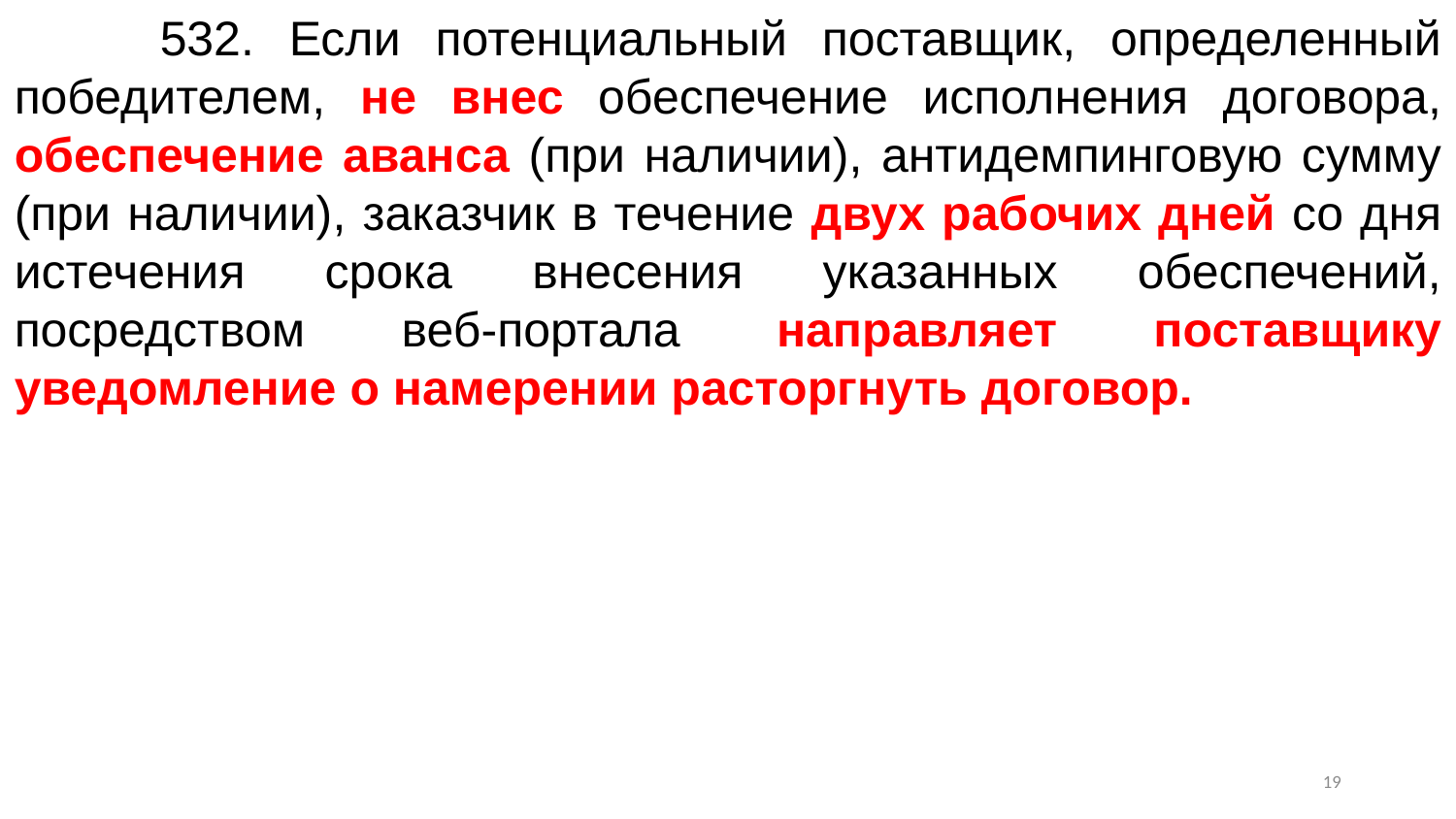

532. Если потенциальный поставщик, определенный победителем, не внес обеспечение исполнения договора, обеспечение аванса (при наличии), антидемпинговую сумму (при наличии), заказчик в течение двух рабочих дней со дня истечения срока внесения указанных обеспечений, посредством веб-портала направляет поставщику уведомление о намерении расторгнуть договор.
19